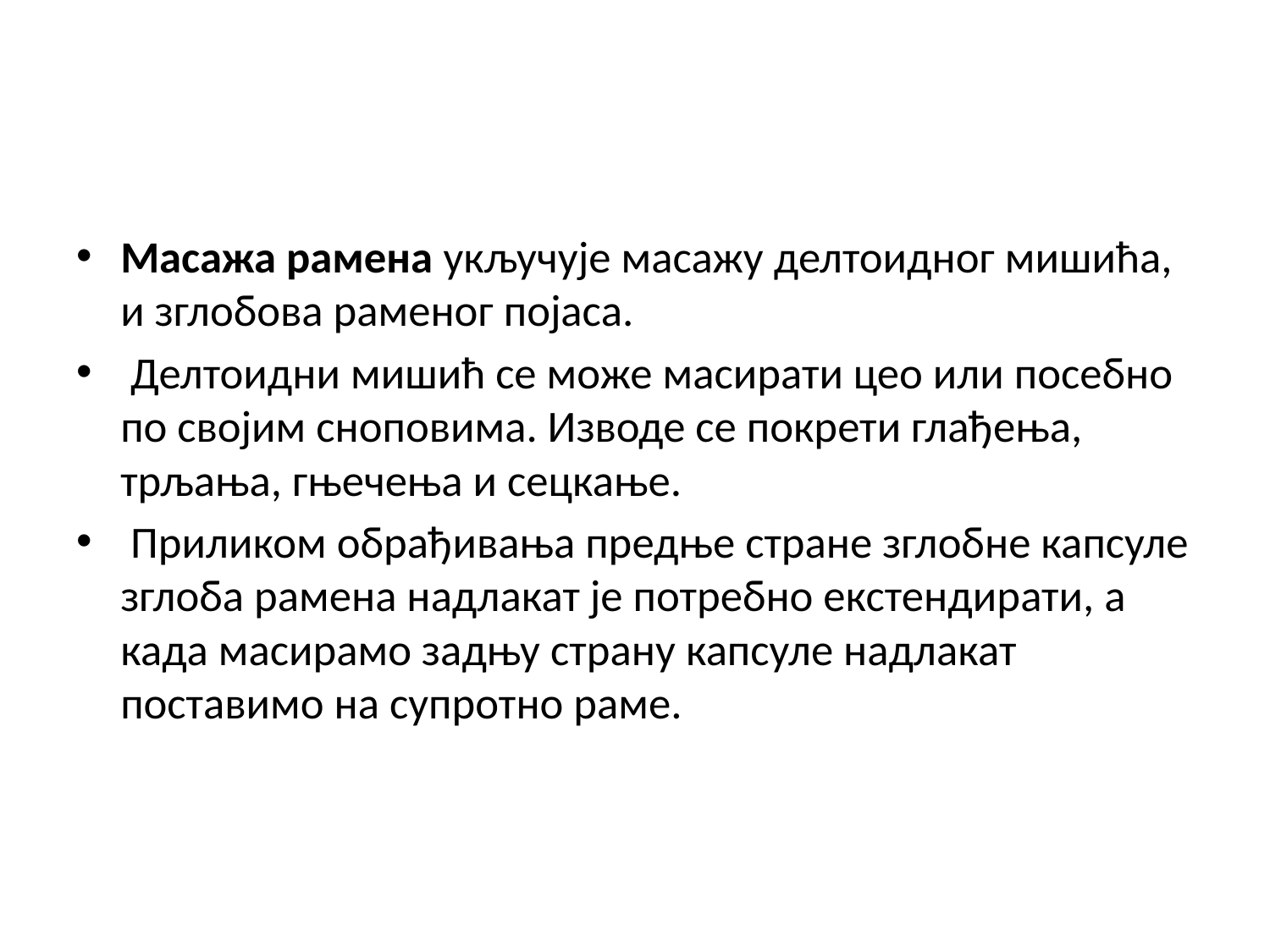

#
Масажа рамена укључује масажу делтоидног мишића, и зглобова раменог појаса.
 Делтоидни мишић се може масирати цео или посебно по својим сноповима. Изводе се покрети глађења, трљања, гњечења и сецкање.
 Приликом обрађивања предње стране зглобне капсуле зглоба рамена надлакат је потребно екстендирати, а када масирамо задњу страну капсуле надлакат поставимо на супротно раме.